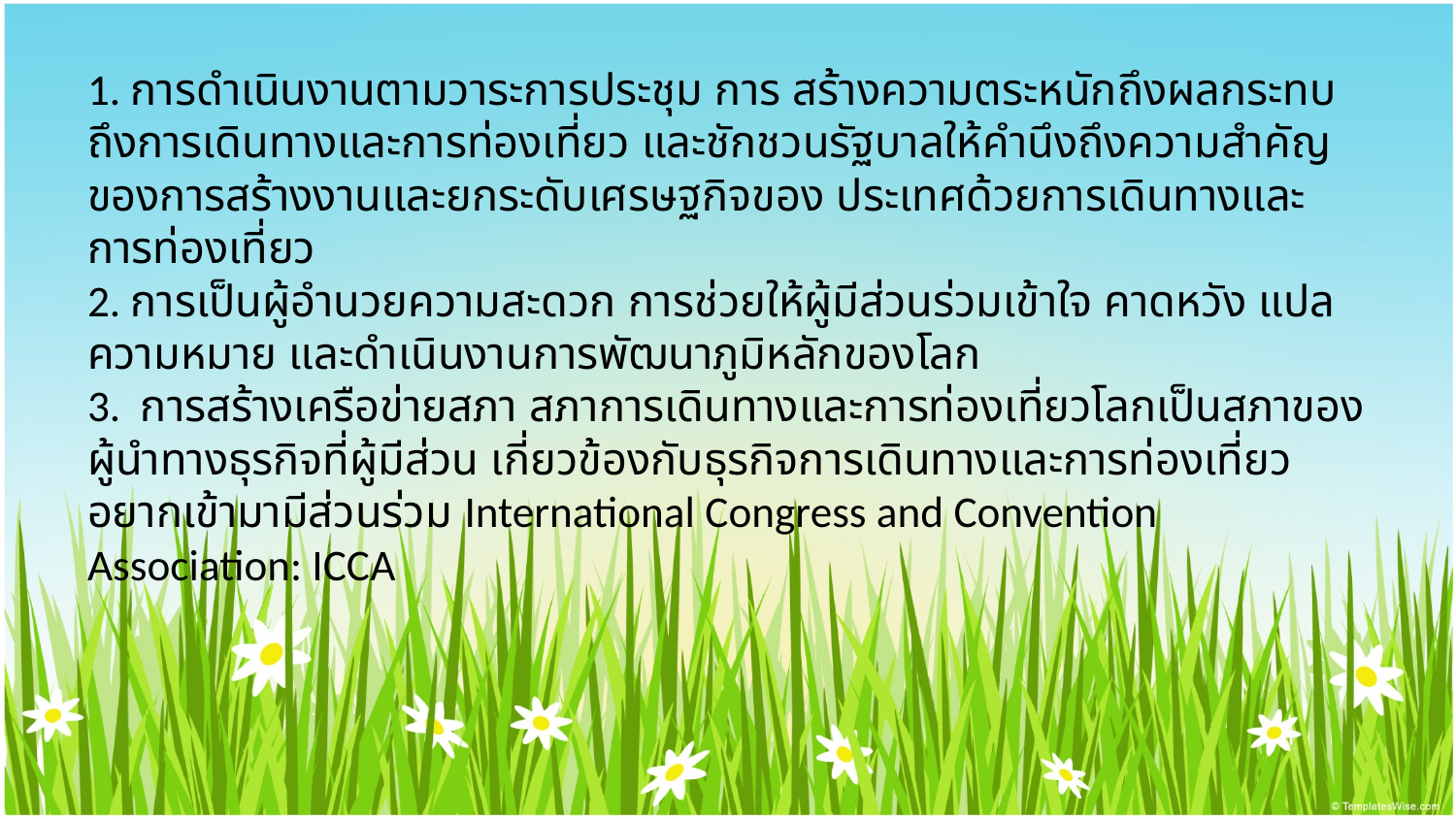

1. การดำเนินงานตามวาระการประชุม การ สร้างความตระหนักถึงผลกระทบถึงการเดินทางและการท่องเที่ยว และชักชวนรัฐบาลให้คำนึงถึงความสำคัญของการสร้างงานและยกระดับเศรษฐกิจของ ประเทศด้วยการเดินทางและการท่องเที่ยว
2. การเป็นผู้อำนวยความสะดวก การช่วยให้ผู้มีส่วนร่วมเข้าใจ คาดหวัง แปลความหมาย และดำเนินงานการพัฒนาภูมิหลักของโลก
3.  การสร้างเครือข่ายสภา สภาการเดินทางและการท่องเที่ยวโลกเป็นสภาของผู้นำทางธุรกิจที่ผู้มีส่วน เกี่ยวข้องกับธุรกิจการเดินทางและการท่องเที่ยวอยากเข้ามามีส่วนร่วม International Congress and Convention Association: ICCA